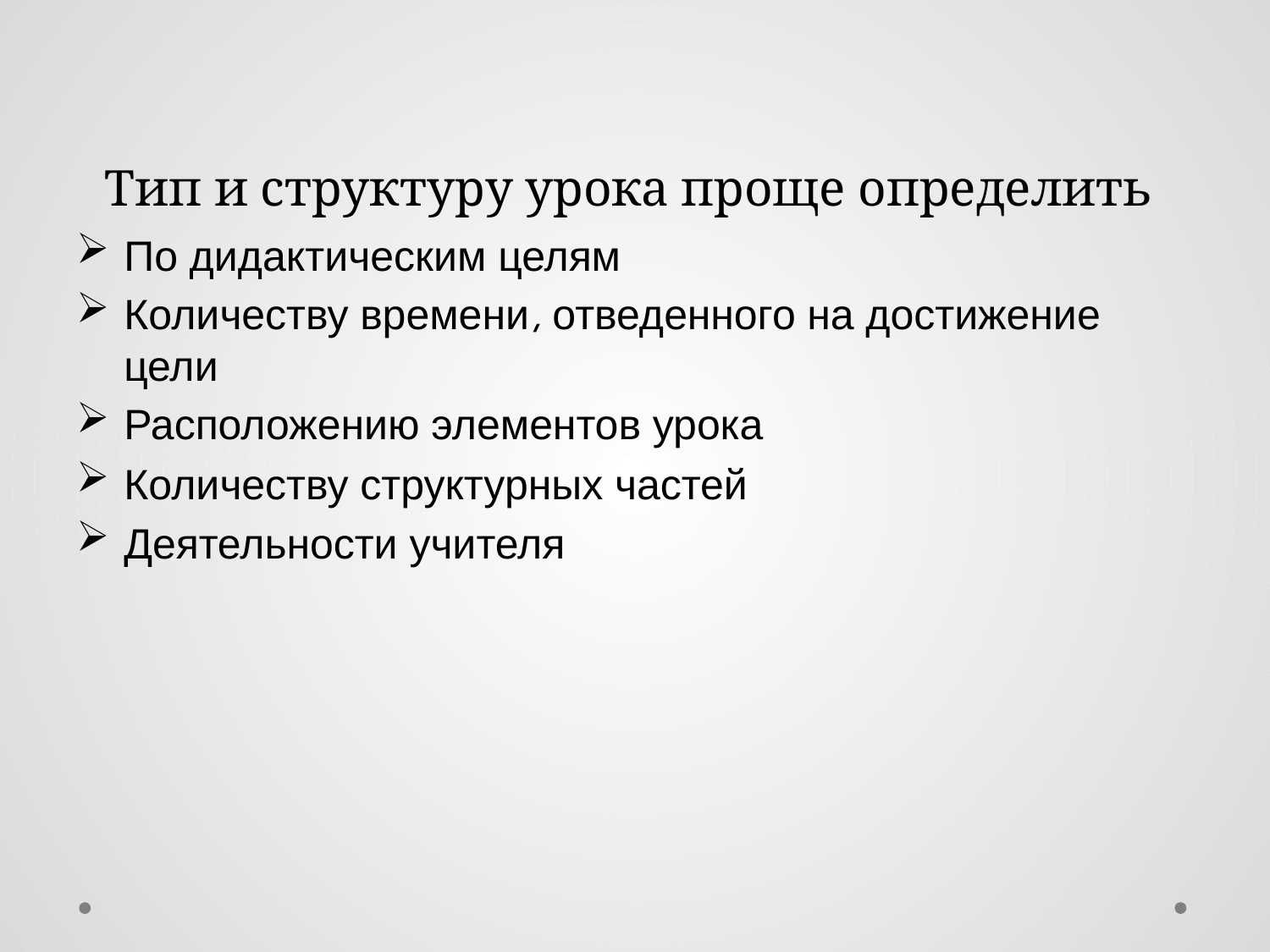

# Тип и структуру урока проще определить
По дидактическим целям
Количеству времени, отведенного на достижение цели
Расположению элементов урока
Количеству структурных частей
Деятельности учителя